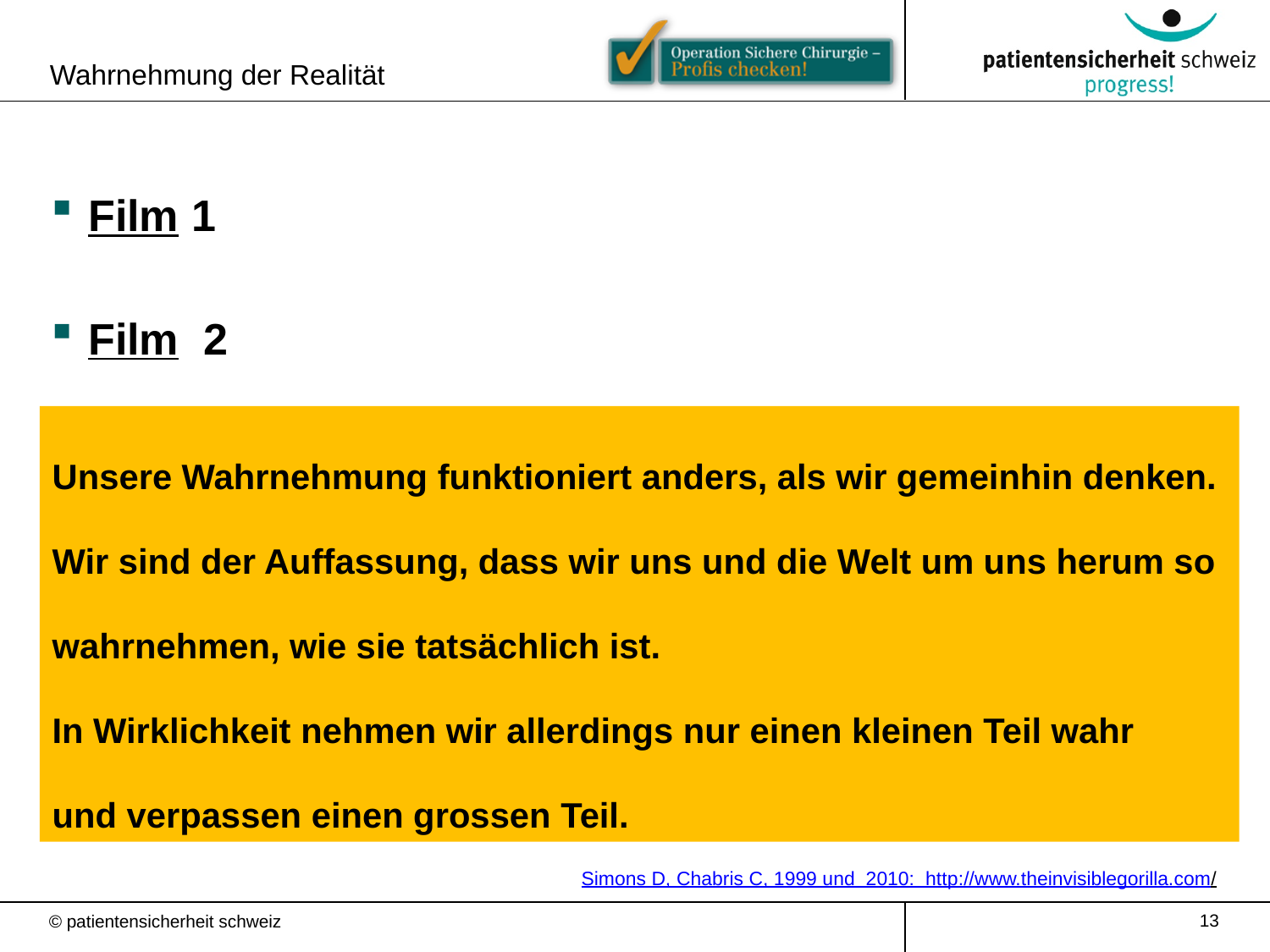

Wahrnehmung der Realität

Film 1

Film  2

Unsere Wahrnehmung funktioniert anders, als wir gemeinhin denken.
Wir sind der Auffassung, dass wir uns und die Welt um uns herum so
wahrnehmen, wie sie tatsächlich ist.
In Wirklichkeit nehmen wir allerdings nur einen kleinen Teil wahr
und verpassen einen grossen Teil.
Simons D, Chabris C, 1999 und  2010:  http://www.theinvisiblegorilla.com/
13
© patientensicherheit schweiz